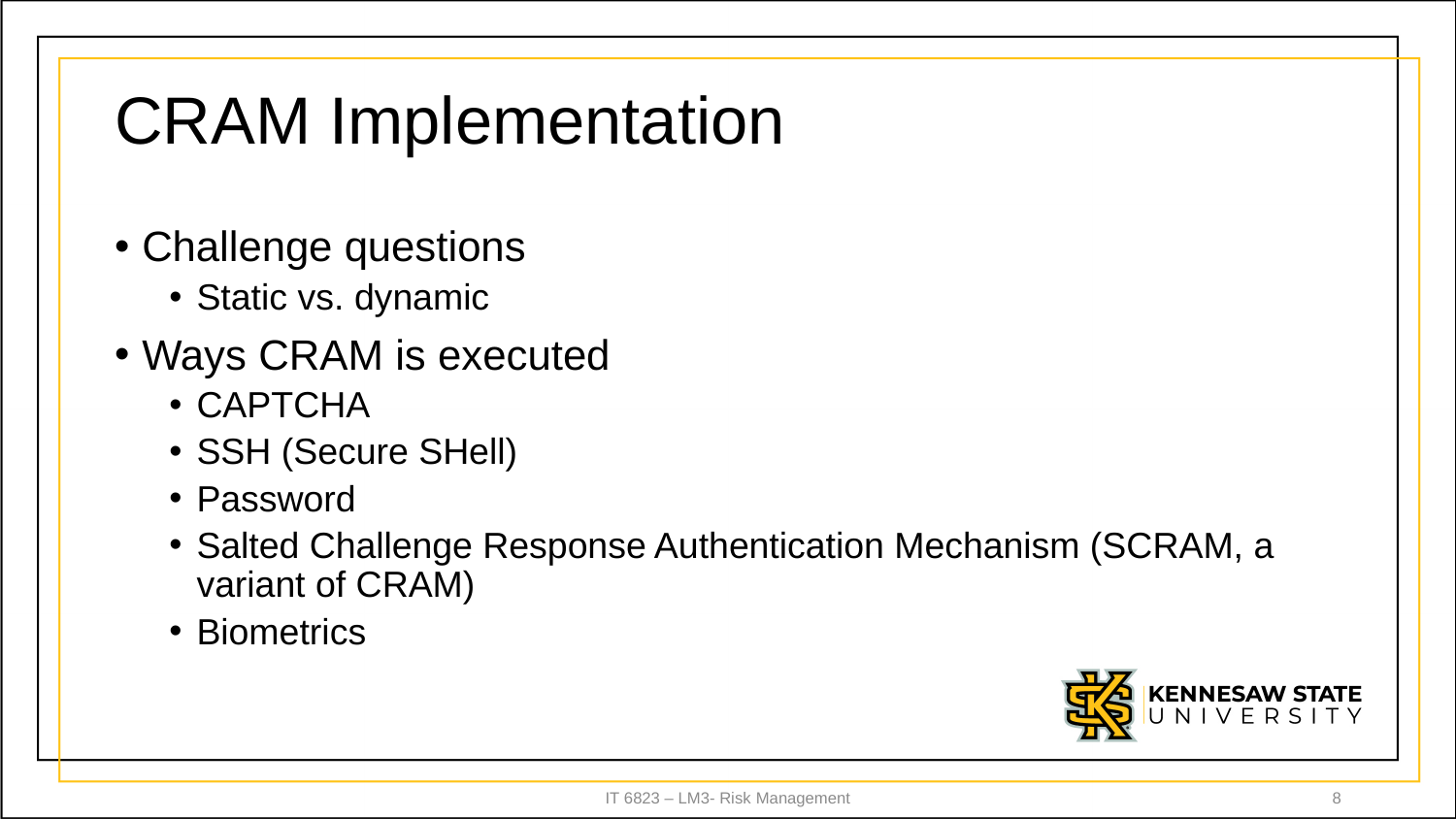

# CRAM Implementation
Challenge questions
Static vs. dynamic
Ways CRAM is executed
CAPTCHA
SSH (Secure SHell)
Password
Salted Challenge Response Authentication Mechanism (SCRAM, a variant of CRAM)
Biometrics
IT 6823 – LM3- Risk Management
8